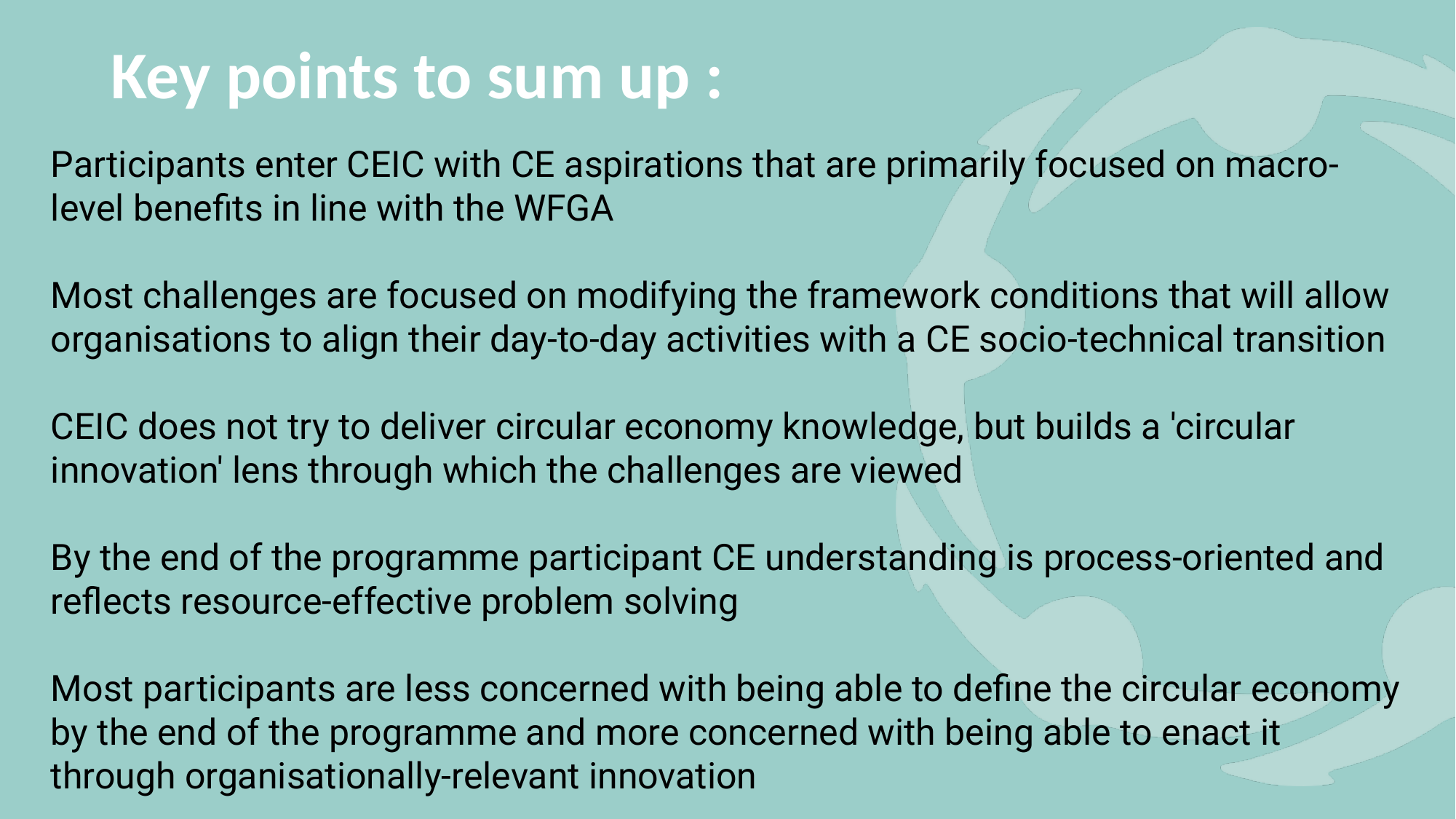

# Key points to sum up :
Participants enter CEIC with CE aspirations that are primarily focused on macro-level benefits in line with the WFGA

Most challenges are focused on modifying the framework conditions that will allow organisations to align their day-to-day activities with a CE socio-technical transition

CEIC does not try to deliver circular economy knowledge, but builds a 'circular innovation' lens through which the challenges are viewed

By the end of the programme participant CE understanding is process-oriented and reflects resource-effective problem solving

Most participants are less concerned with being able to define the circular economy by the end of the programme and more concerned with being able to enact it through organisationally-relevant innovation